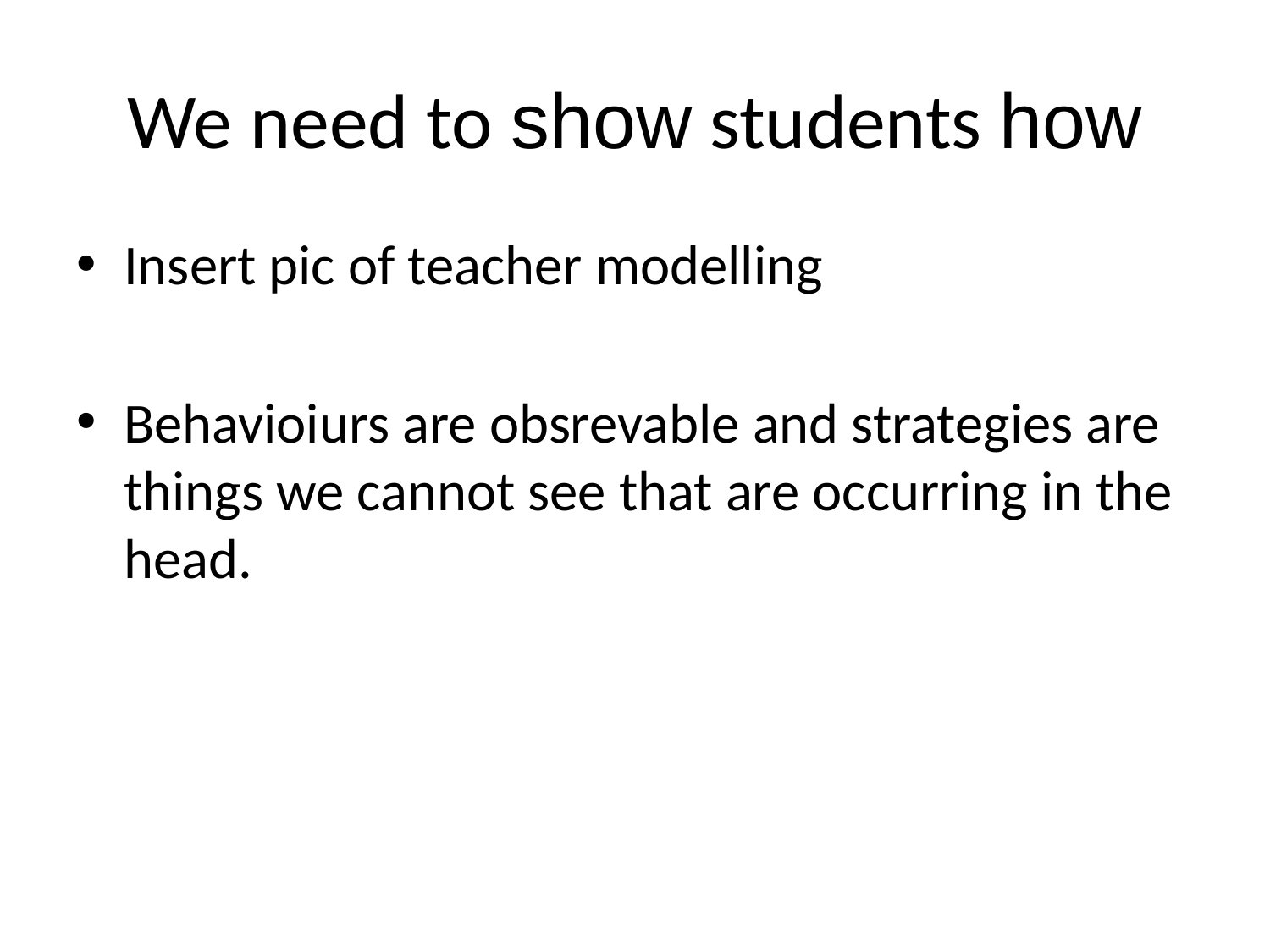

# We need to show students how
Insert pic of teacher modelling

Behavioiurs are obsrevable and strategies are things we cannot see that are occurring in the head.